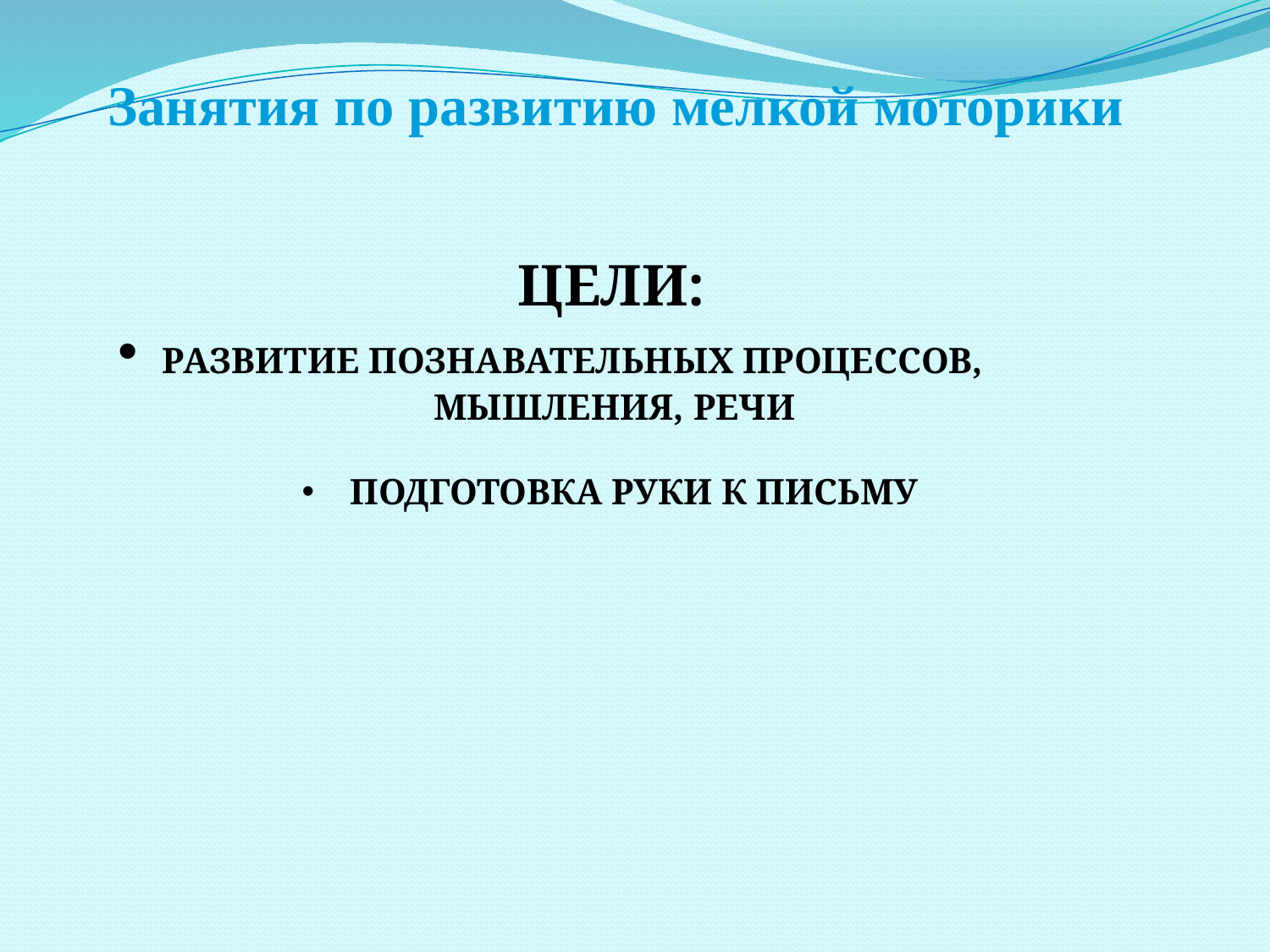

Занятия по развитию мелкой моторики
ЦЕЛИ:
 РАЗВИТИЕ ПОЗНАВАТЕЛЬНЫХ ПРОЦЕССОВ,               МЫШЛЕНИЯ, РЕЧИ

  ПОДГОТОВКА РУКИ К ПИСЬМУ